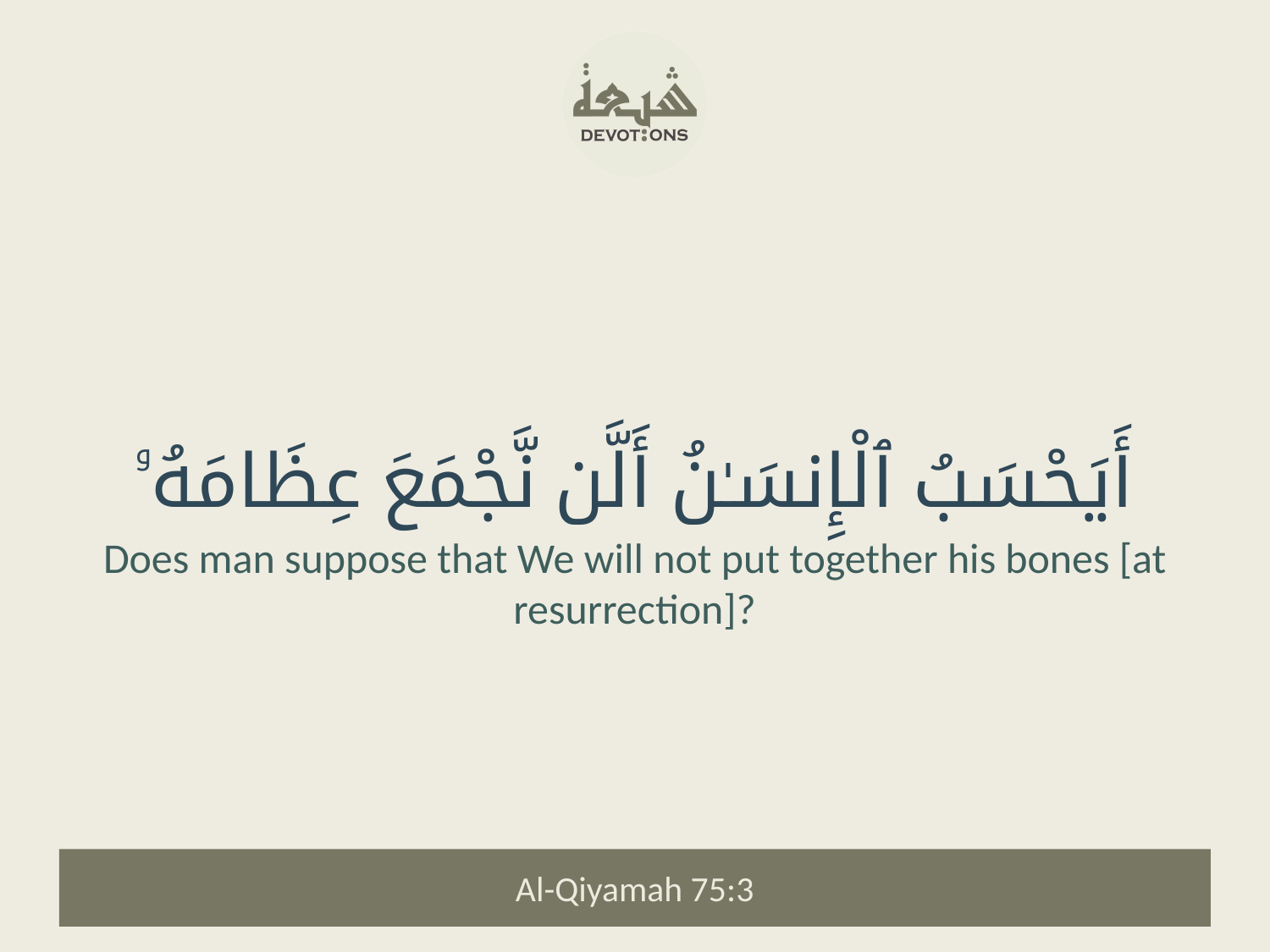

أَيَحْسَبُ ٱلْإِنسَـٰنُ أَلَّن نَّجْمَعَ عِظَامَهُۥ
Does man suppose that We will not put together his bones [at resurrection]?
Al-Qiyamah 75:3